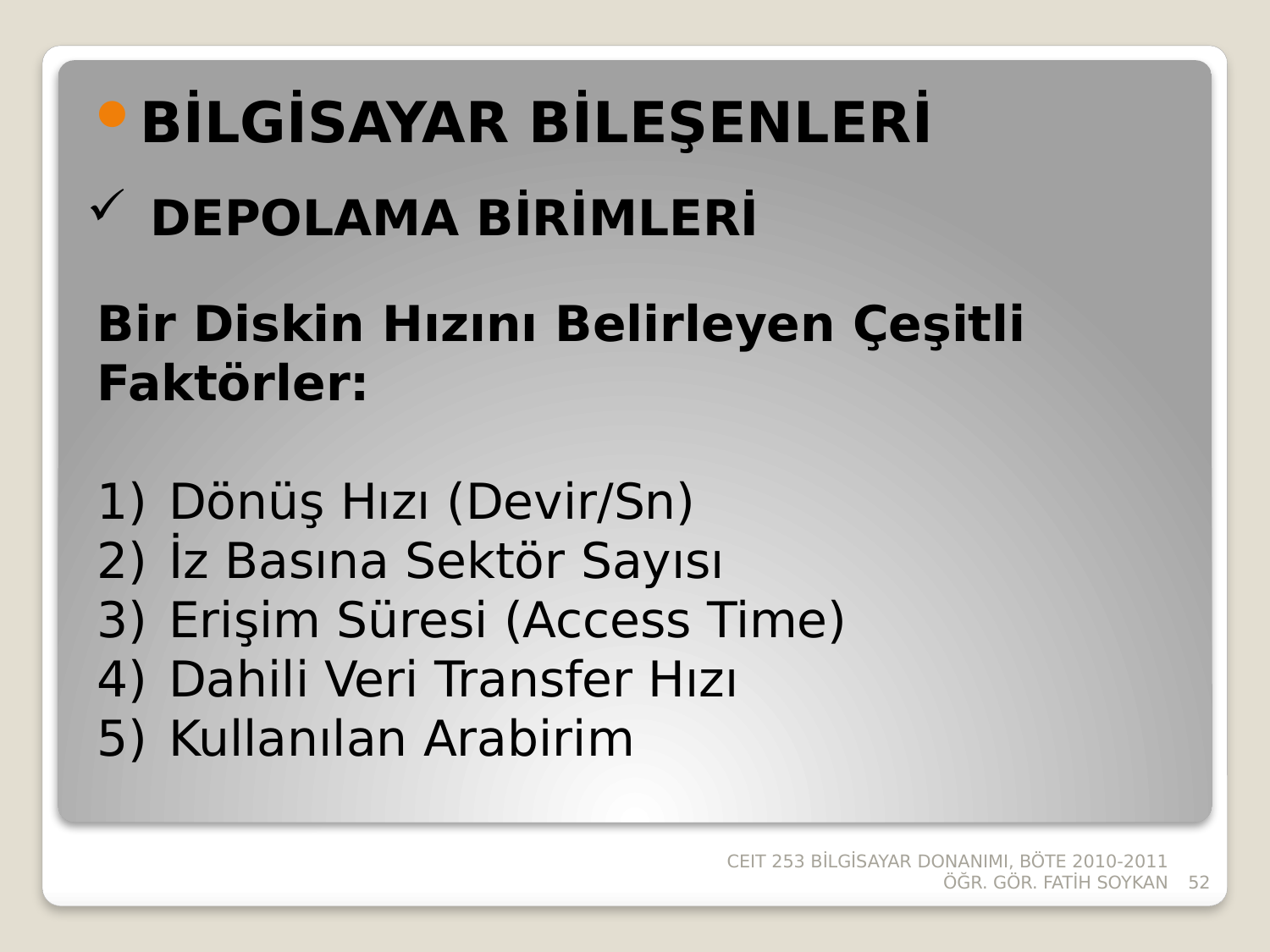

BİLGİSAYAR BİLEŞENLERİ

DEPOLAMA BİRİMLERİ
Bir Diskin Hızını Belirleyen Çeşitli Faktörler:

Dönüş Hızı (Devir/Sn)
İz Basına Sektör Sayısı
Erişim Süresi (Access Time)
Dahili Veri Transfer Hızı
Kullanılan Arabirim
CEIT 253 BİLGİSAYAR DONANIMI, BÖTE 2010-2011 ÖĞR. GÖR. FATİH SOYKAN
52